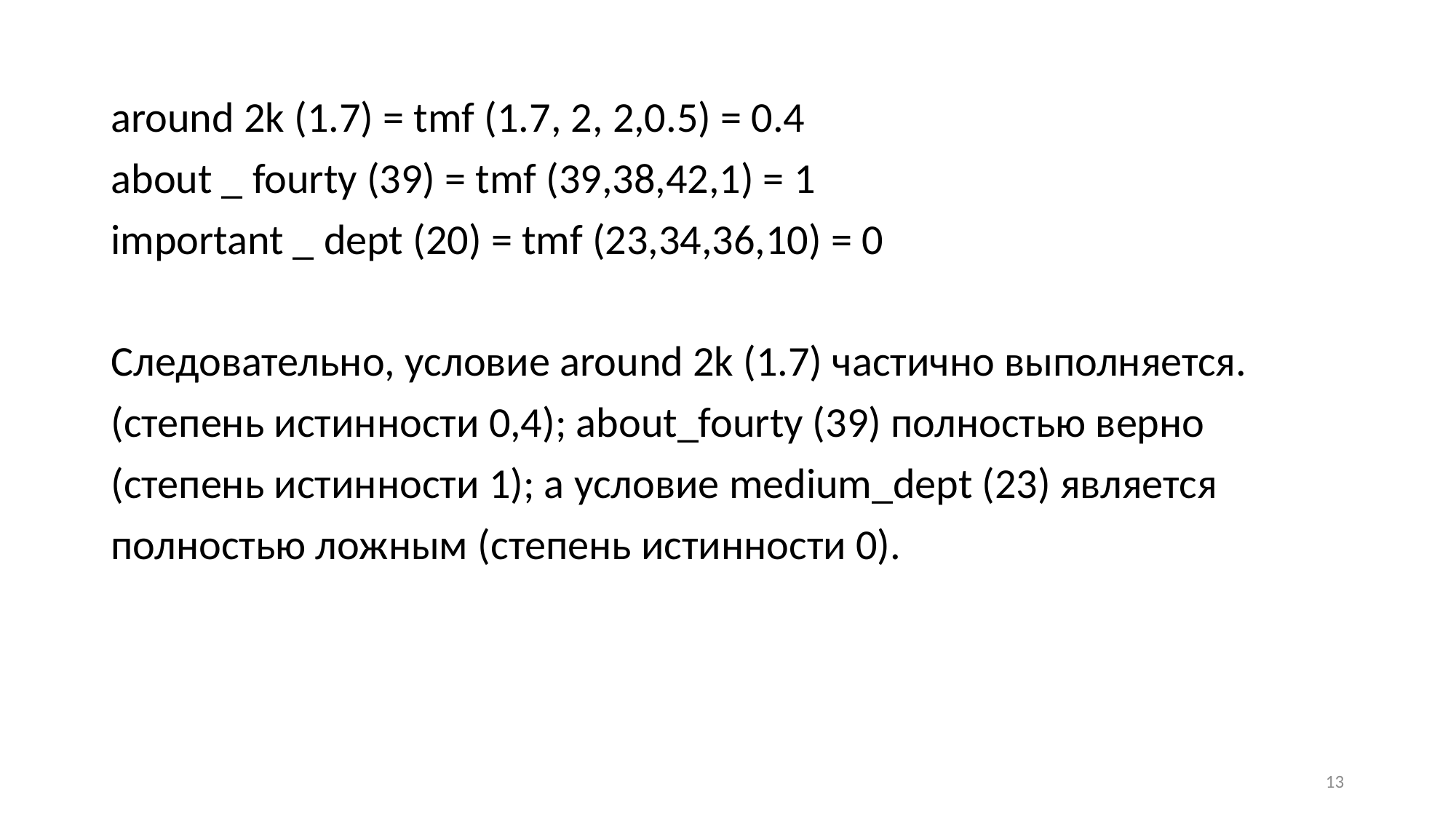

around 2k (1.7) = tmf (1.7, 2, 2,0.5) = 0.4
about _ fourty (39) = tmf (39,38,42,1) = 1
important _ dept (20) = tmf (23,34,36,10) = 0

Следовательно, условие around 2k (1.7) частично выполняется.
(степень истинности 0,4); about_fourty (39) полностью верно
(степень истинности 1); а условие medium_dept (23) является
полностью ложным (степень истинности 0).

13